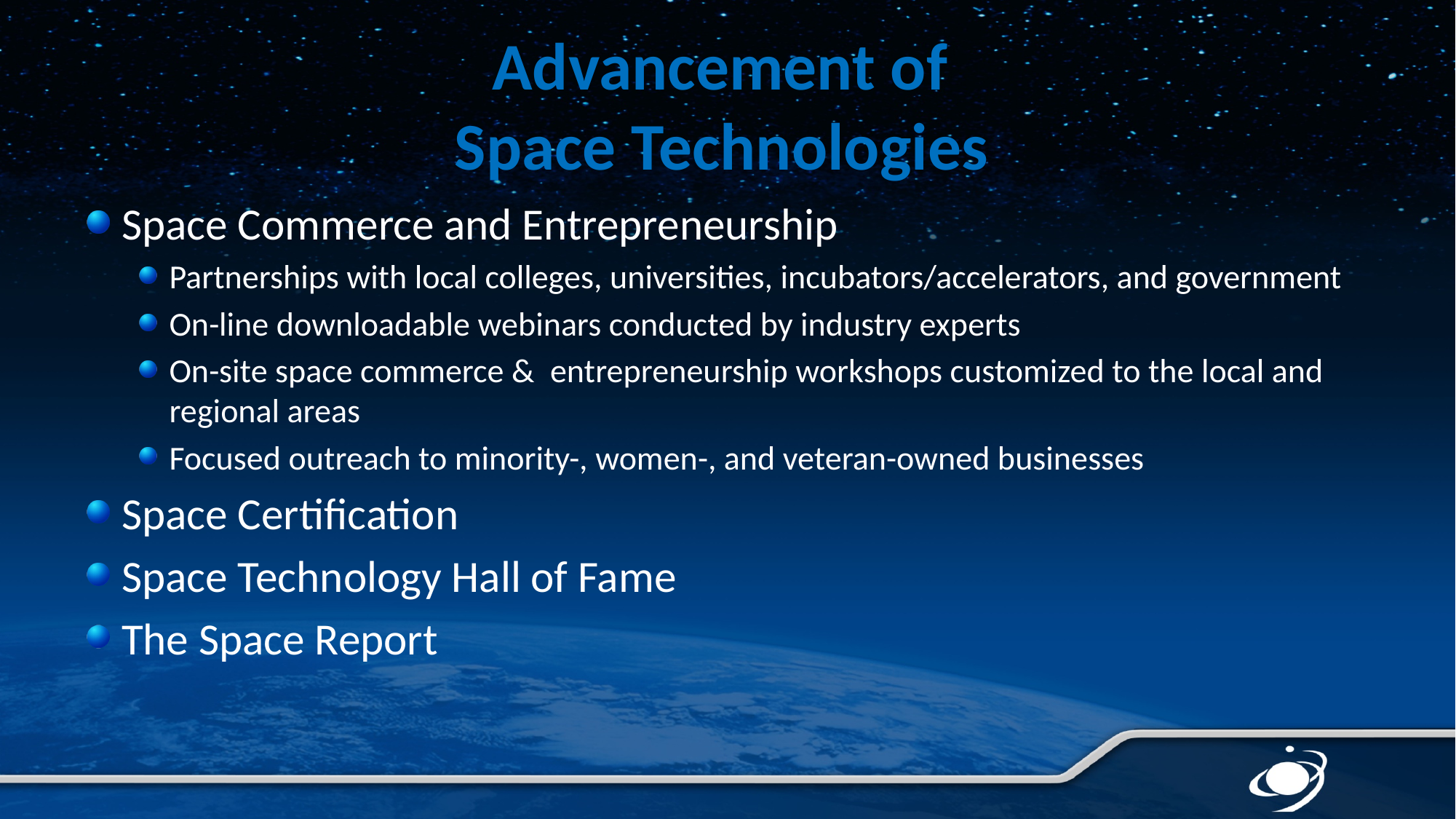

# Advancement of Space Technologies
Space Commerce and Entrepreneurship
Partnerships with local colleges, universities, incubators/accelerators, and government
On-line downloadable webinars conducted by industry experts
On-site space commerce &  entrepreneurship workshops customized to the local and regional areas
Focused outreach to minority-, women-, and veteran-owned businesses
Space Certification
Space Technology Hall of Fame
The Space Report